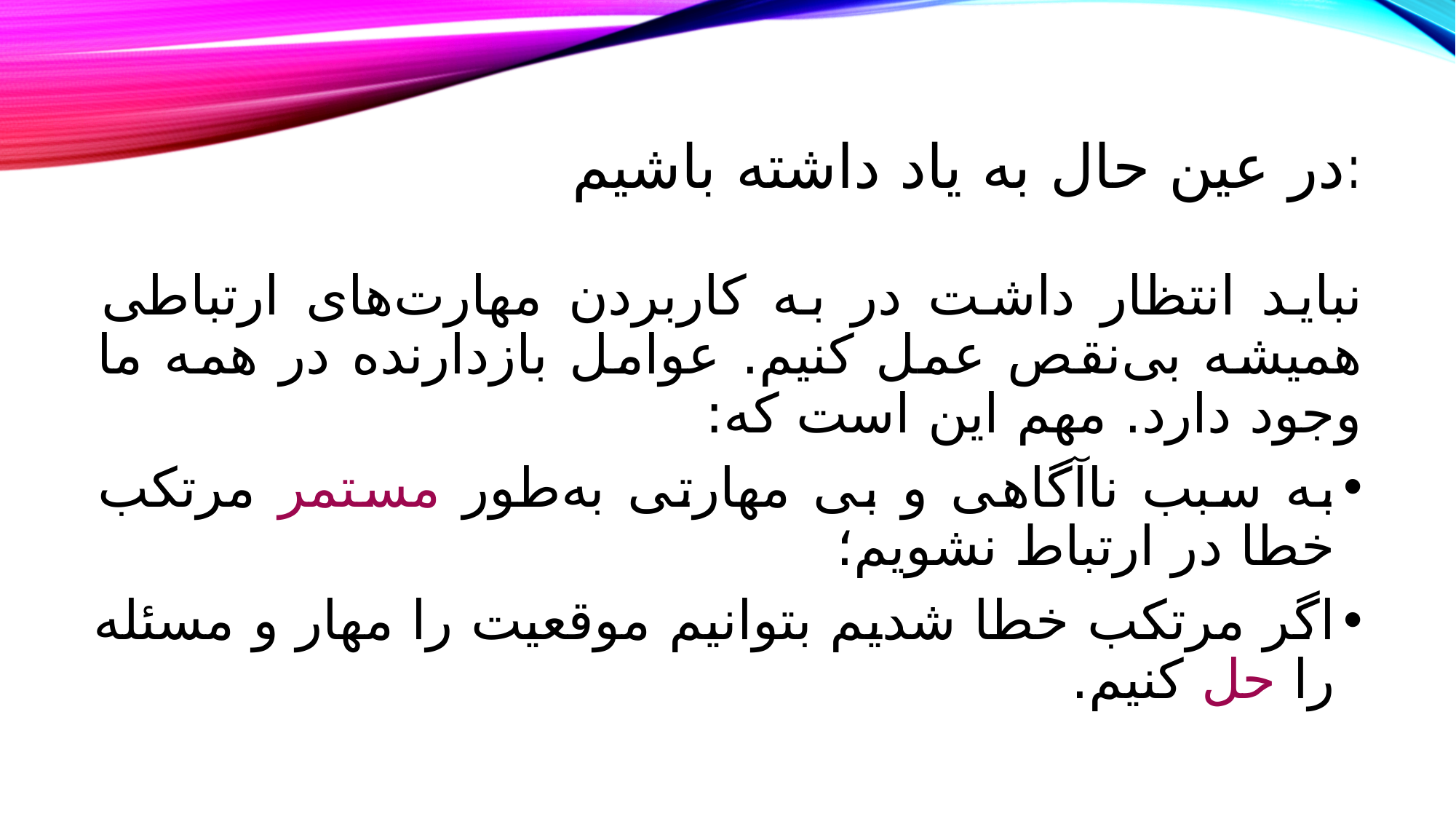

# در عین حال به یاد داشته باشیم:
نباید انتظار داشت در به کاربردن مهارت‌های ارتباطی همیشه بی‌نقص عمل کنیم. عوامل بازدارنده در همه ما وجود دارد. مهم این است که:
به سبب ناآگاهی و بی مهارتی به‌طور مستمر مرتکب خطا در ارتباط نشویم؛
اگر مرتکب خطا شدیم بتوانیم موقعیت را مهار و مسئله را حل کنیم.